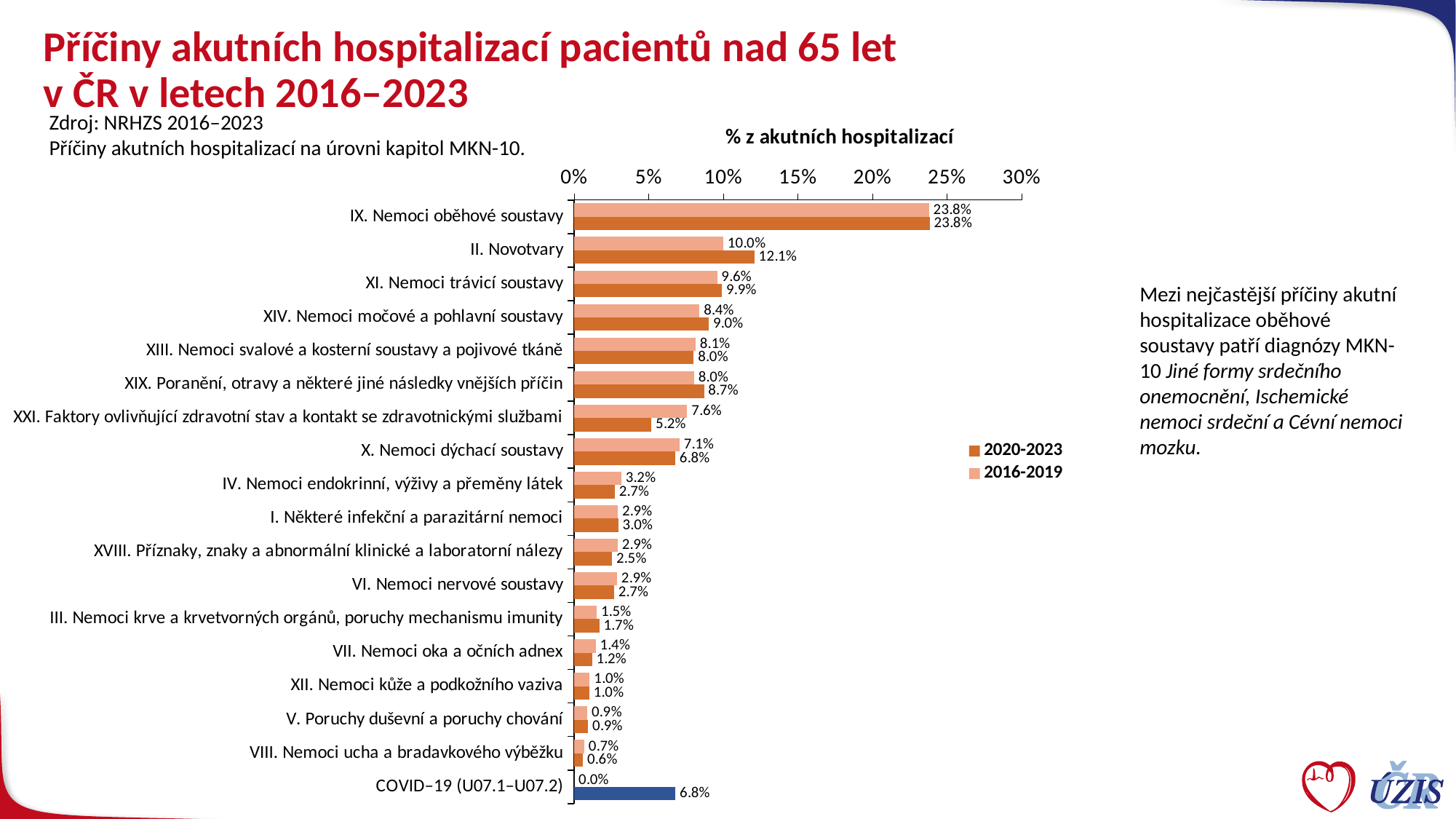

# Příčiny akutních hospitalizací pacientů nad 65 let v ČR v letech 2016–2023
Zdroj: NRHZS 2016–2023
Příčiny akutních hospitalizací na úrovni kapitol MKN-10.

### Chart

| Category | 2016-2019 | 2020-2023 |
|---|---|---|
| IX. Nemoci oběhové soustavy | 0.23786075863930886 | 0.23827369331516288 |
| II. Novotvary | 0.0998386879049676 | 0.1208228229784821 |
| XI. Nemoci trávicí soustavy | 0.0958173596112311 | 0.09903877880926786 |
| XIV. Nemoci močové a pohlavní soustavy | 0.08404697624190065 | 0.09016385515883224 |
| XIII. Nemoci svalové a kosterní soustavy a pojivové tkáně | 0.0813424676025918 | 0.08012072031438033 |
| XIX. Poranění, otravy a některé jiné následky vnějších příčin | 0.08034557235421166 | 0.08697371021941096 |
| XXI. Faktory ovlivňující zdravotní stav a kontakt se zdravotnickými službami | 0.07574986501079914 | 0.051742085272454316 |
| X. Nemoci dýchací soustavy | 0.07055683045356372 | 0.06772104818716446 |
| IV. Nemoci endokrinní, výživy a přeměny látek | 0.0315743115550756 | 0.02720848972341633 |
| I. Některé infekční a parazitární nemoci | 0.029208963282937365 | 0.029513966119554425 |
| XVIII. Příznaky, znaky a abnormální klinické a laboratorní nálezy | 0.02909928455723542 | 0.025326586591333806 |
| VI. Nemoci nervové soustavy | 0.028681830453563716 | 0.02667312406364198 |
| III. Nemoci krve a krvetvorných orgánů, poruchy mechanismu imunity | 0.015062769978401728 | 0.016773501256600685 |
| VII. Nemoci oka a očních adnex | 0.014358126349892008 | 0.011951342069644728 |
| XII. Nemoci kůže a podkožního vaziva | 0.010393830993520519 | 0.010090327482090974 |
| V. Poruchy duševní a poruchy chování | 0.008759449244060476 | 0.009319772283918644 |
| VIII. Nemoci ucha a bradavkového výběžku | 0.006824379049676026 | 0.005879738459949504 |
| COVID–19 (U07.1–U07.2) | 0.0 | 0.06780692331467161 |
Mezi nejčastější příčiny akutní hospitalizace oběhové soustavy patří diagnózy MKN-10 Jiné formy srdečního onemocnění, Ischemické nemoci srdeční a Cévní nemoci mozku.